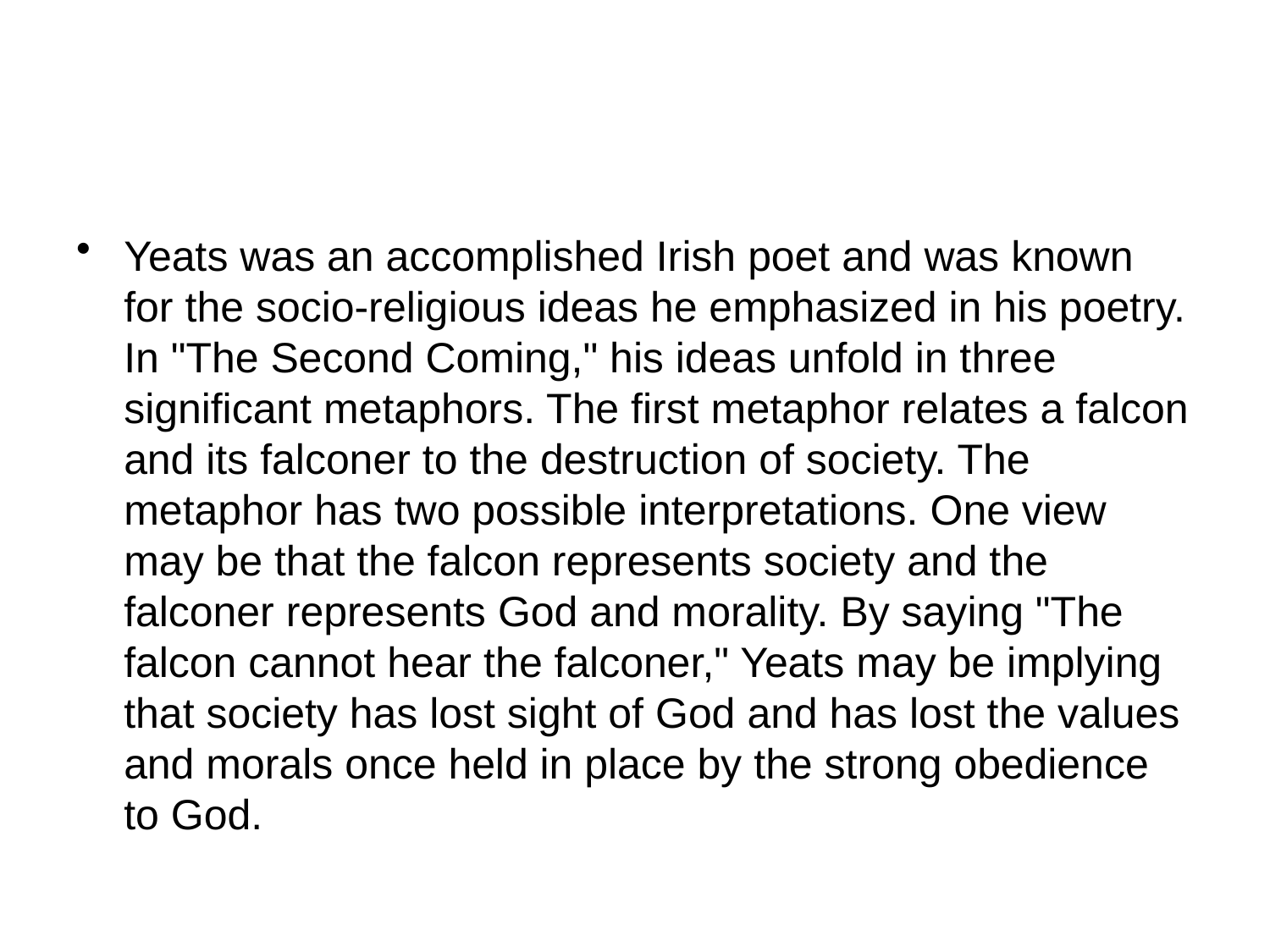

#
Yeats was an accomplished Irish poet and was known for the socio-religious ideas he emphasized in his poetry. In "The Second Coming," his ideas unfold in three significant metaphors. The first metaphor relates a falcon and its falconer to the destruction of society. The metaphor has two possible interpretations. One view may be that the falcon represents society and the falconer represents God and morality. By saying "The falcon cannot hear the falconer," Yeats may be implying that society has lost sight of God and has lost the values and morals once held in place by the strong obedience to God.